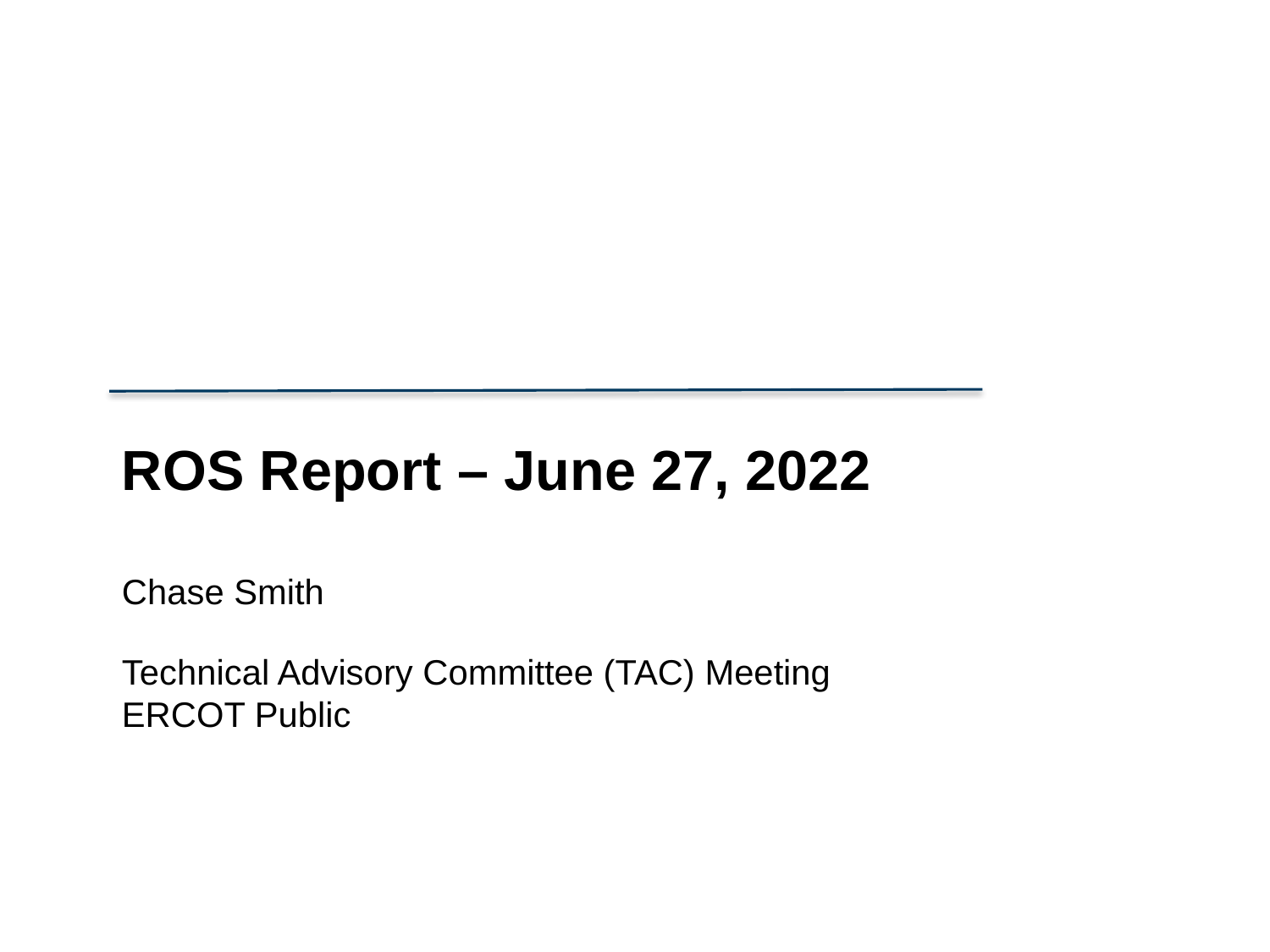

ROS Report – June 27, 2022

Chase Smith

Technical Advisory Committee (TAC) Meeting
ERCOT Public